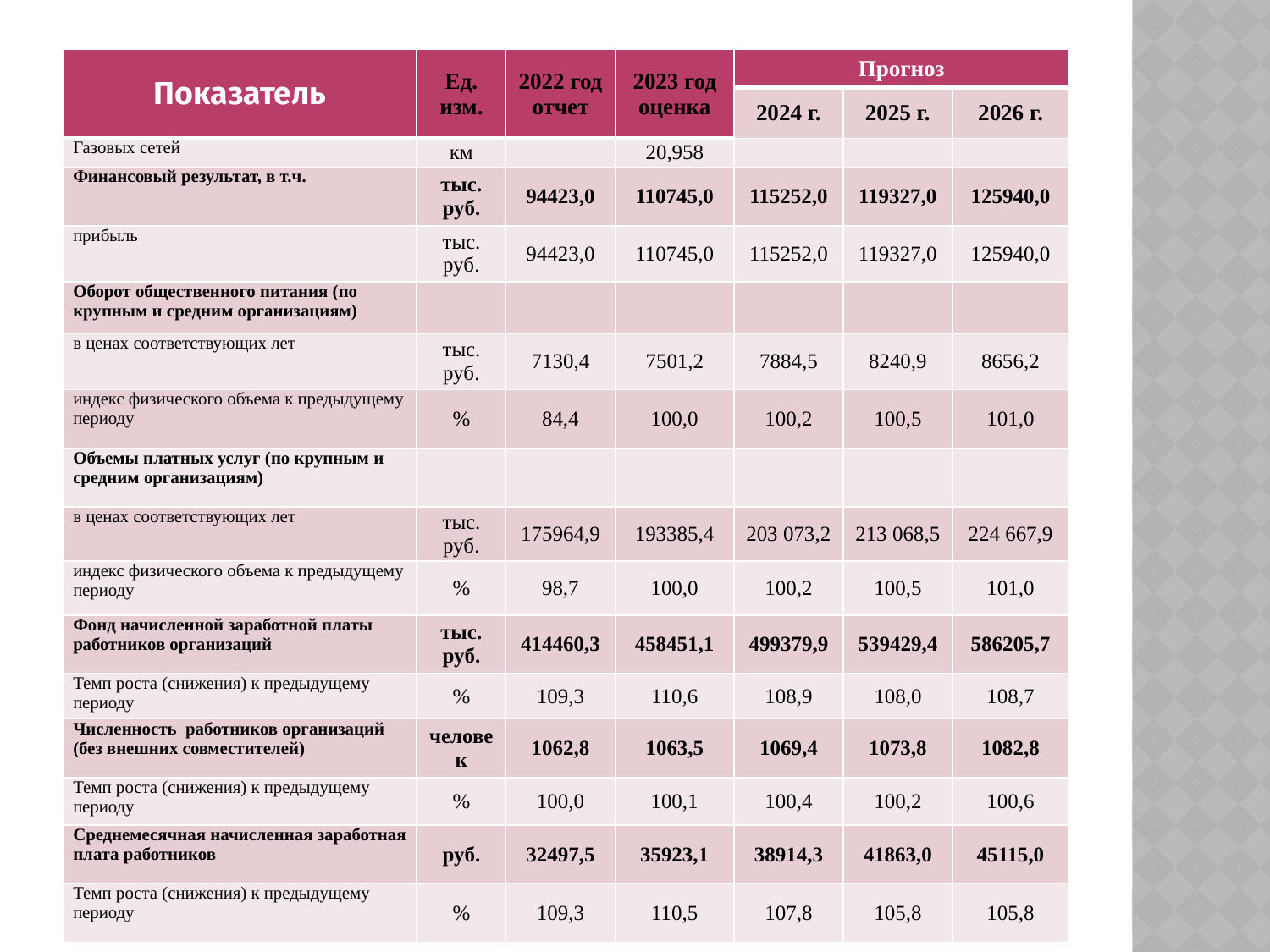

#
| Показатель | Ед. изм. | 2022 год отчет | 2023 год оценка | Прогноз |  |  |
| --- | --- | --- | --- | --- | --- | --- |
|  |  |  |  | 2024 г. | 2025 г. | 2026 г. |
| Газовых сетей | км |  | 20,958 |  |  |  |
| Финансовый результат, в т.ч. | тыс. руб. | 94423,0 | 110745,0 | 115252,0 | 119327,0 | 125940,0 |
| прибыль | тыс. руб. | 94423,0 | 110745,0 | 115252,0 | 119327,0 | 125940,0 |
| Оборот общественного питания (по крупным и средним организациям) |  |  |  |  |  |  |
| в ценах соответствующих лет | тыс. руб. | 7130,4 | 7501,2 | 7884,5 | 8240,9 | 8656,2 |
| индекс физического объема к предыдущему периоду | % | 84,4 | 100,0 | 100,2 | 100,5 | 101,0 |
| Объемы платных услуг (по крупным и средним организациям) |  |  |  |  |  |  |
| в ценах соответствующих лет | тыс. руб. | 175964,9 | 193385,4 | 203 073,2 | 213 068,5 | 224 667,9 |
| индекс физического объема к предыдущему периоду | % | 98,7 | 100,0 | 100,2 | 100,5 | 101,0 |
| Фонд начисленной заработной платы работников организаций | тыс. руб. | 414460,3 | 458451,1 | 499379,9 | 539429,4 | 586205,7 |
| Темп роста (снижения) к предыдущему периоду | % | 109,3 | 110,6 | 108,9 | 108,0 | 108,7 |
| Численность работников организаций (без внешних совместителей) | человек | 1062,8 | 1063,5 | 1069,4 | 1073,8 | 1082,8 |
| Темп роста (снижения) к предыдущему периоду | % | 100,0 | 100,1 | 100,4 | 100,2 | 100,6 |
| Среднемесячная начисленная заработная плата работников | руб. | 32497,5 | 35923,1 | 38914,3 | 41863,0 | 45115,0 |
| Темп роста (снижения) к предыдущему периоду | % | 109,3 | 110,5 | 107,8 | 105,8 | 105,8 |